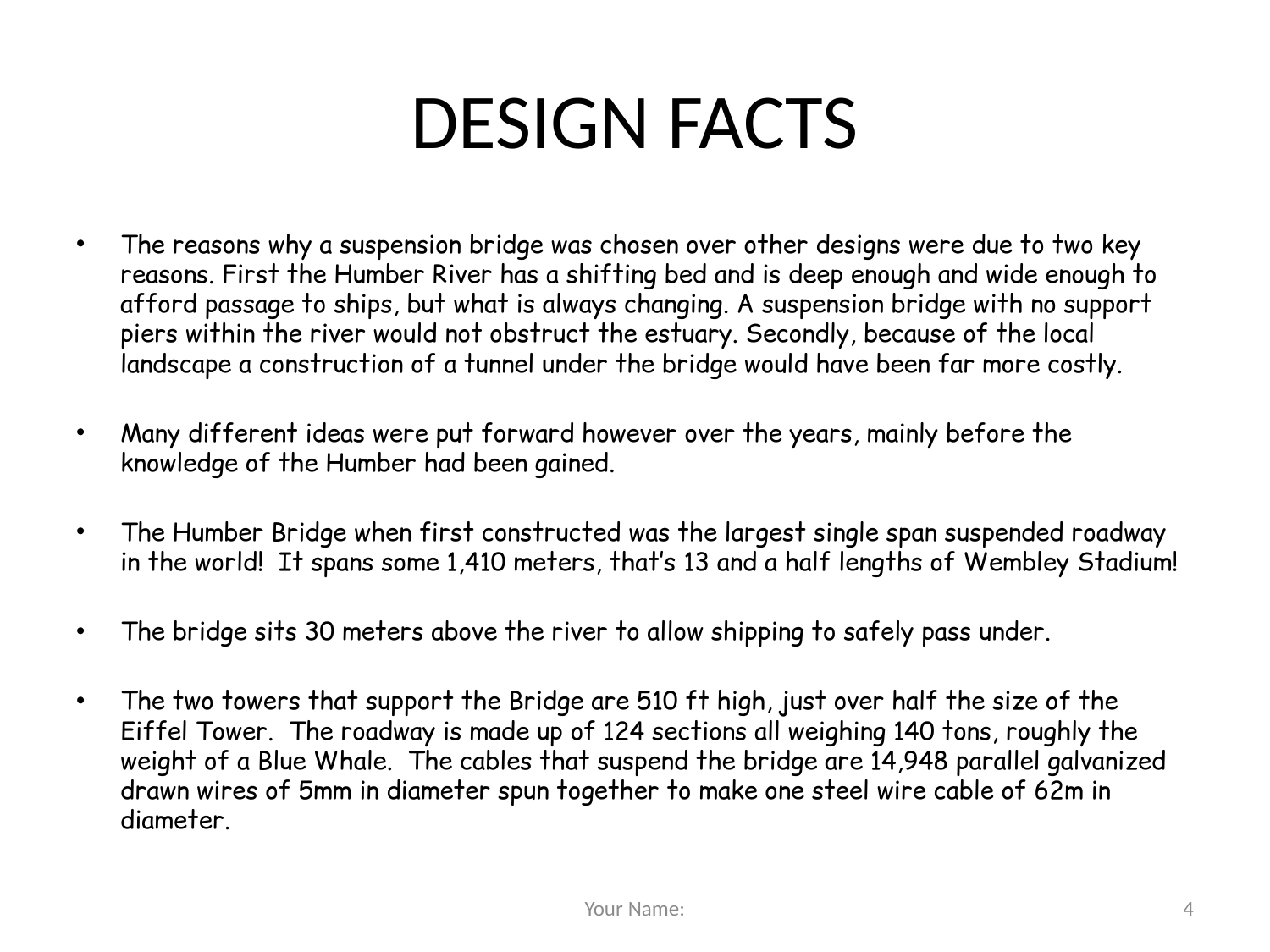

# DESIGN FACTS
The reasons why a suspension bridge was chosen over other designs were due to two key reasons. First the Humber River has a shifting bed and is deep enough and wide enough to afford passage to ships, but what is always changing. A suspension bridge with no support piers within the river would not obstruct the estuary. Secondly, because of the local landscape a construction of a tunnel under the bridge would have been far more costly.

Many different ideas were put forward however over the years, mainly before the knowledge of the Humber had been gained.

The Humber Bridge when first constructed was the largest single span suspended roadway in the world!  It spans some 1,410 meters, that’s 13 and a half lengths of Wembley Stadium!

The bridge sits 30 meters above the river to allow shipping to safely pass under.

The two towers that support the Bridge are 510 ft high, just over half the size of the Eiffel Tower.  The roadway is made up of 124 sections all weighing 140 tons, roughly the weight of a Blue Whale.  The cables that suspend the bridge are 14,948 parallel galvanized drawn wires of 5mm in diameter spun together to make one steel wire cable of 62m in diameter.

Your Name:
4